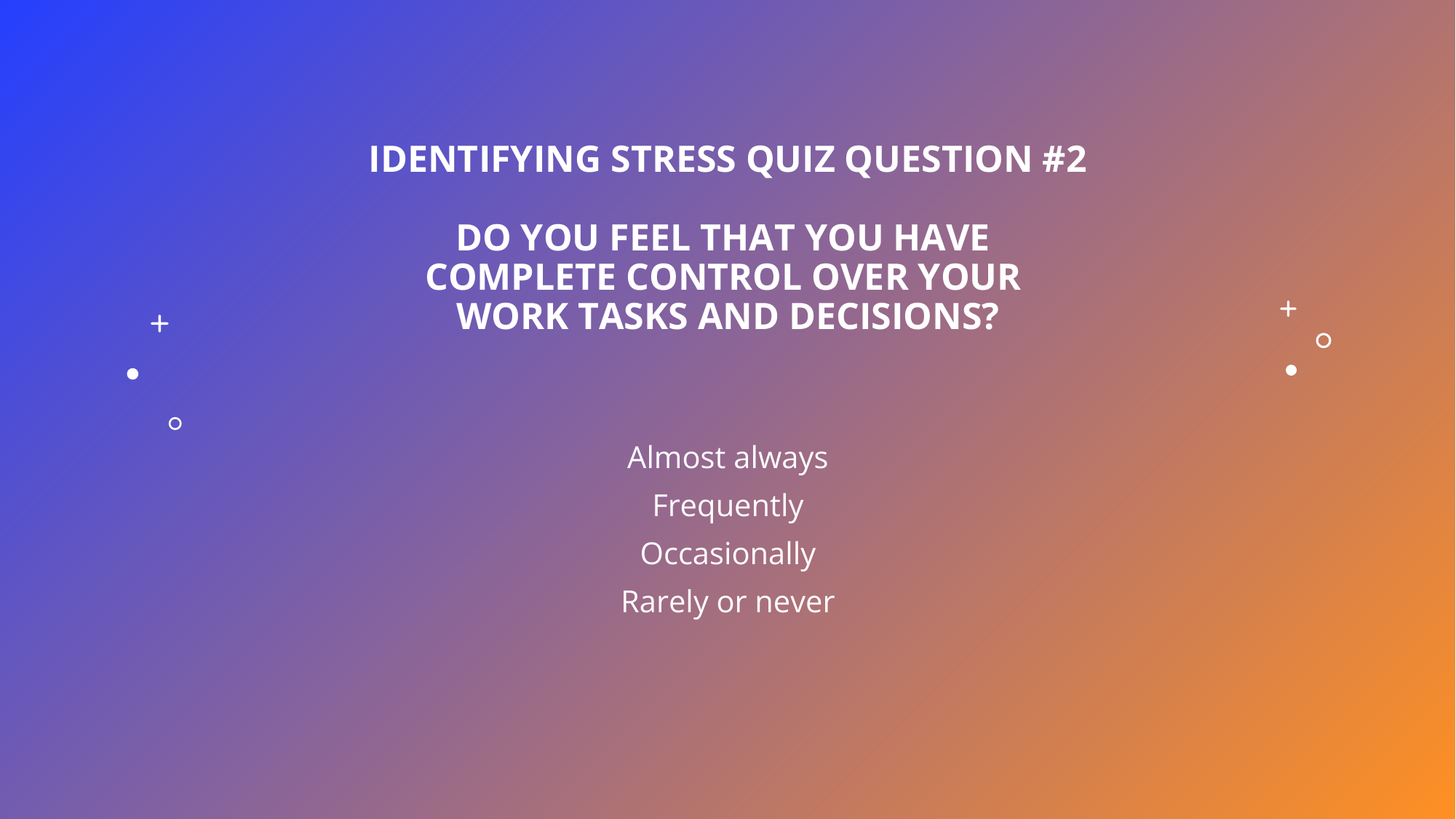

# IDENTIFYING STRESS QUIZ QUESTION #2 DO YOU FEEL THAT YOU HAVE COMPLETE CONTROL OVER YOUR WORK TASKS AND DECISIONS?

Almost always
Frequently
Occasionally
Rarely or never